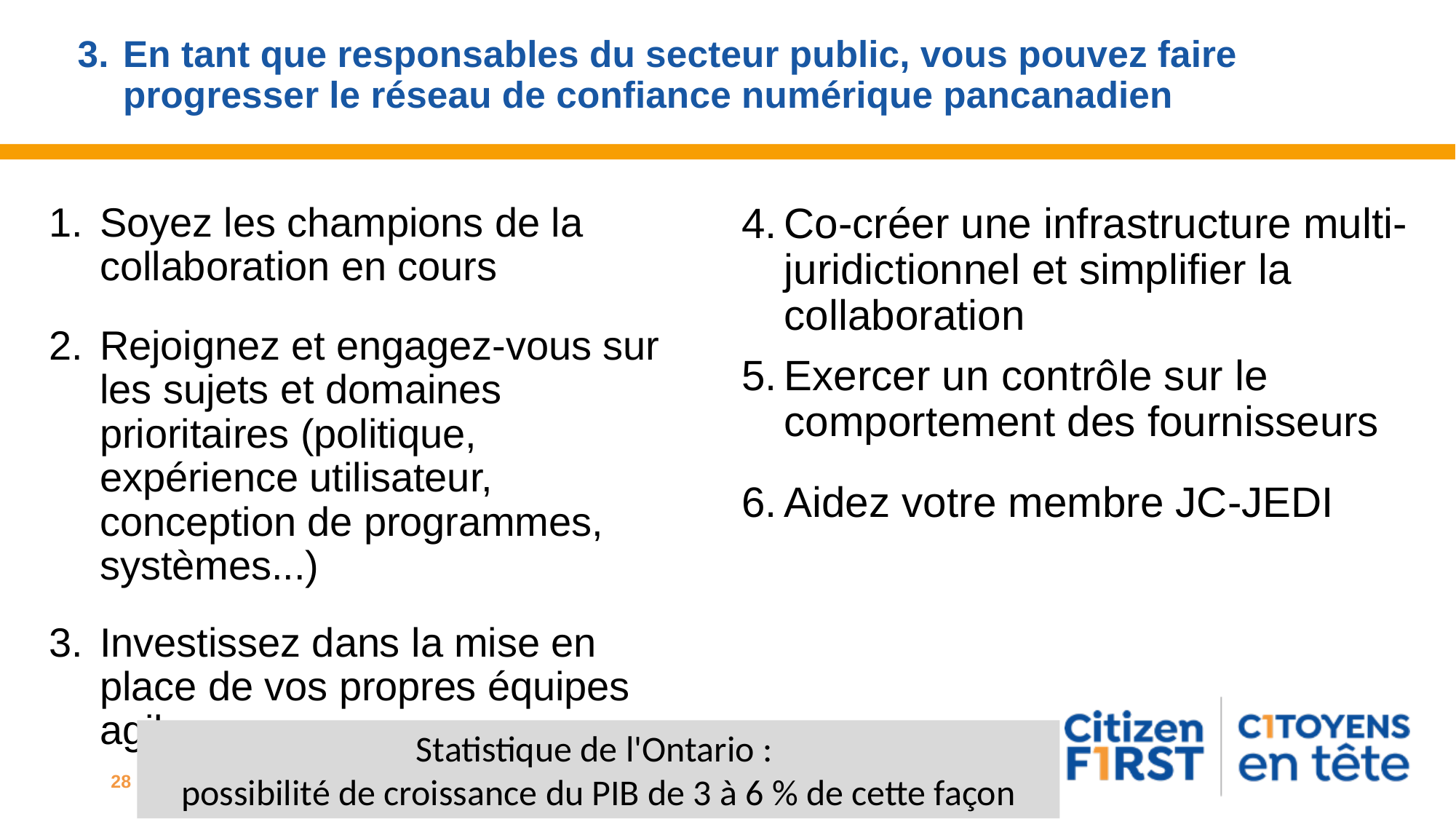

# 3.	En tant que responsables du secteur public, vous pouvez faire progresser le réseau de confiance numérique pancanadien
Soyez les champions de la collaboration en cours
Rejoignez et engagez-vous sur les sujets et domaines prioritaires (politique, expérience utilisateur, conception de programmes, systèmes...)
Investissez dans la mise en place de vos propres équipes agiles

Co-créer une infrastructure multi-juridictionnel et simplifier la collaboration
Exercer un contrôle sur le comportement des fournisseurs
Aidez votre membre JC-JEDI
Statistique de l'Ontario :
possibilité de croissance du PIB de 3 à 6 % de cette façon
28